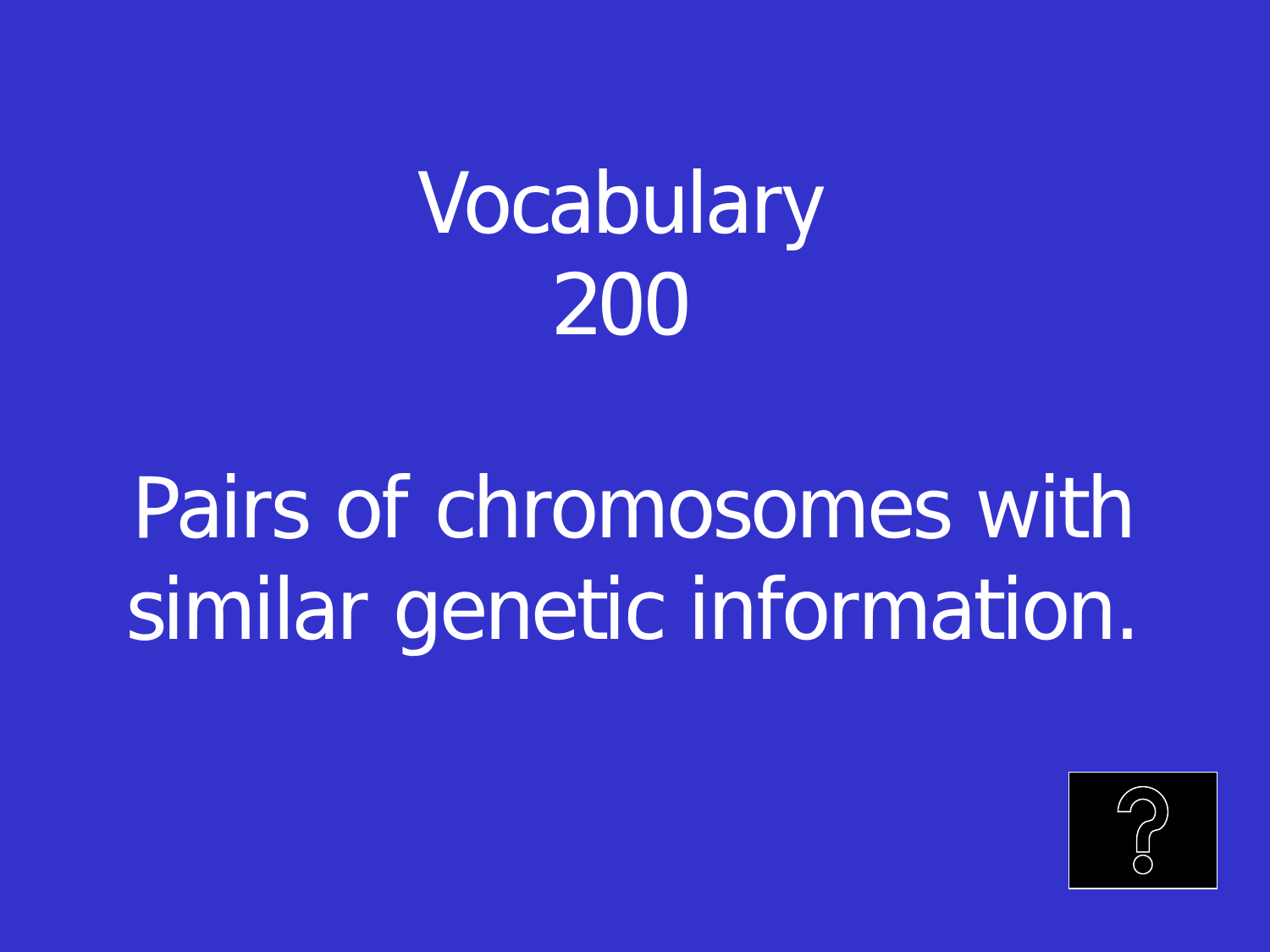

# Vocabulary 200 Pairs of chromosomes with similar genetic information.